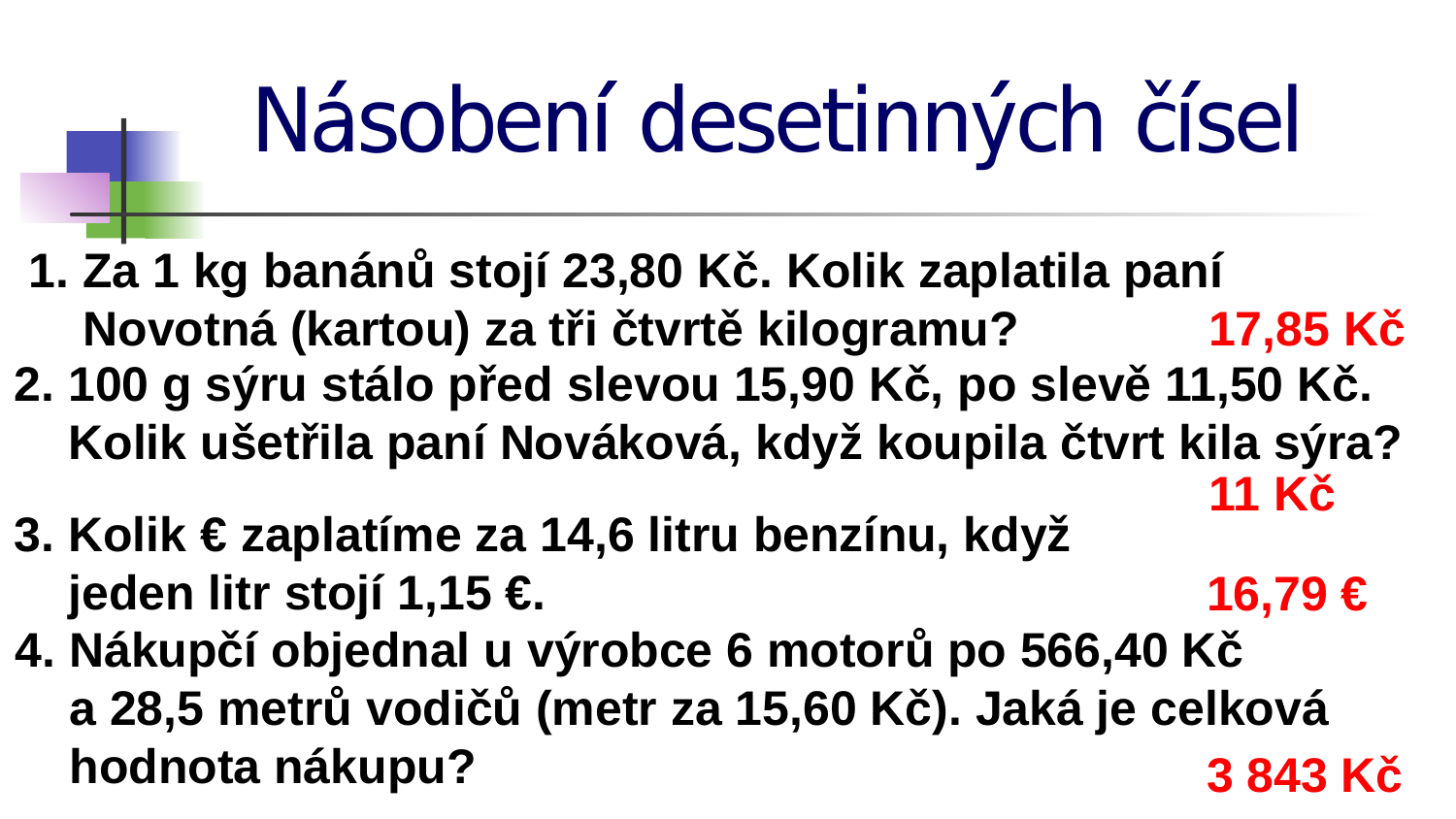

# Násobení desetinných čísel
1. Za 1 kg banánů stojí 23,80 Kč. Kolik zaplatila paní
    Novotná (kartou) za tři čtvrtě kilogramu?
17,85 Kč
2. 100 g sýru stálo před slevou 15,90 Kč, po slevě 11,50 Kč.
    Kolik ušetřila paní Nováková, když koupila čtvrt kila sýra?
11 Kč
3. Kolik € zaplatíme za 14,6 litru benzínu, když
    jeden litr stojí 1,15 €.
16,79 €
4. Nákupčí objednal u výrobce 6 motorů po 566,40 Kč
    a 28,5 metrů vodičů (metr za 15,60 Kč). Jaká je celková
    hodnota nákupu?
3 843 Kč